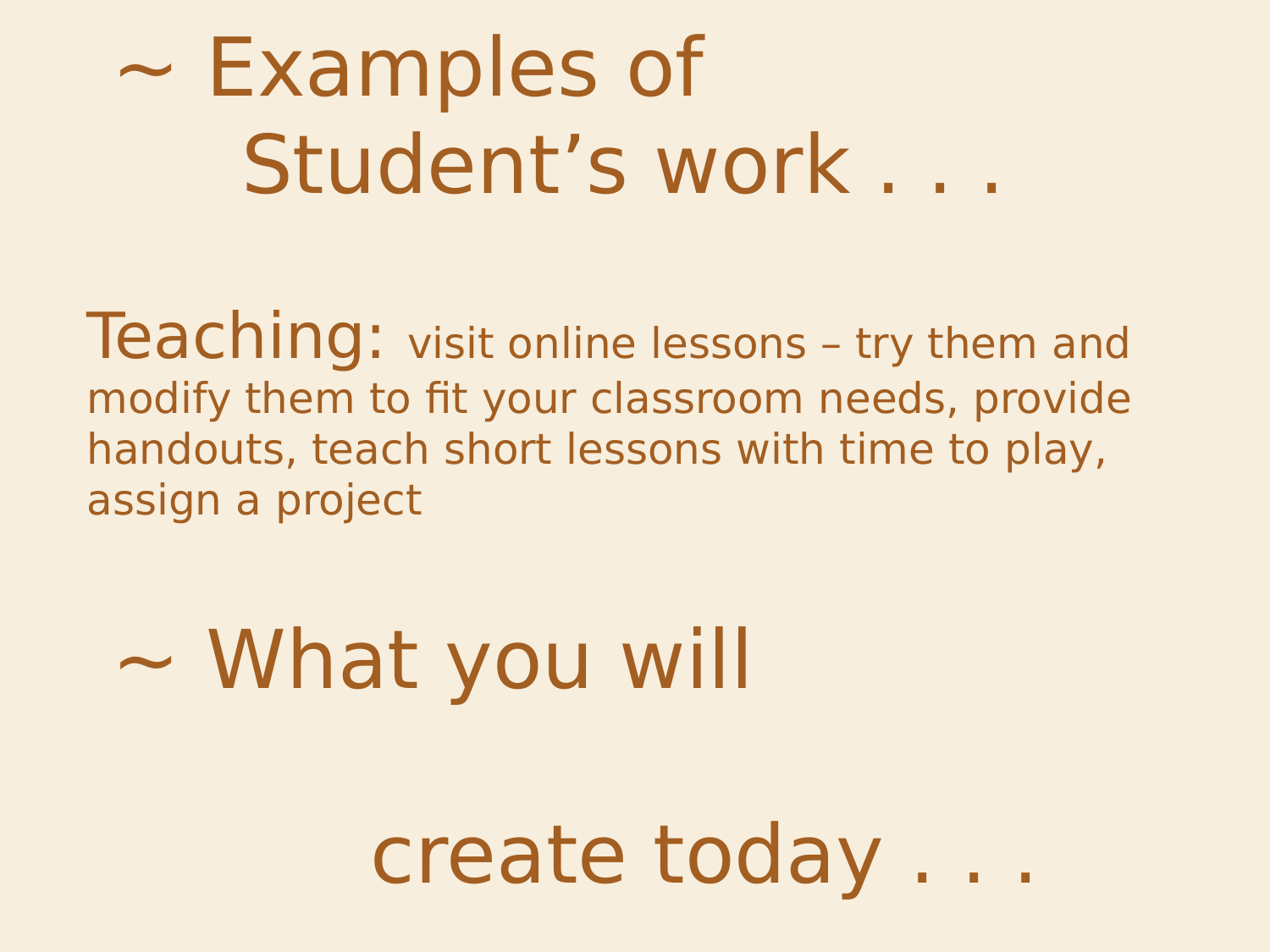

~ Examples of
      Student’s work . . .

Teaching: visit online lessons – try them and modify them to fit your classroom needs, provide handouts, teach short lessons with time to play, assign a project

 ~ What you will
           create today . . .